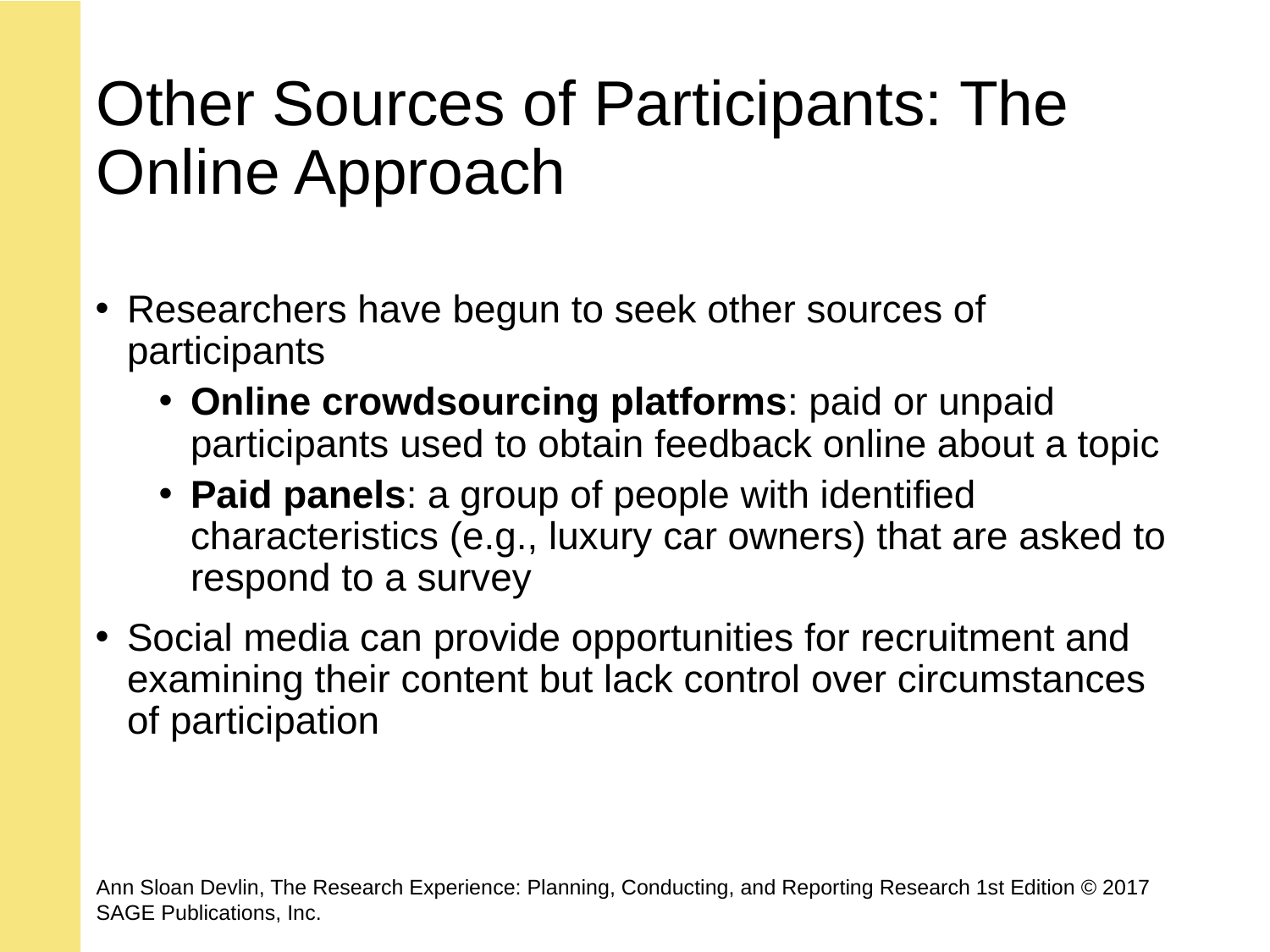

# Other Sources of Participants: The Online Approach
Researchers have begun to seek other sources of participants
Online crowdsourcing platforms: paid or unpaid participants used to obtain feedback online about a topic
Paid panels: a group of people with identified characteristics (e.g., luxury car owners) that are asked to respond to a survey
Social media can provide opportunities for recruitment and examining their content but lack control over circumstances of participation